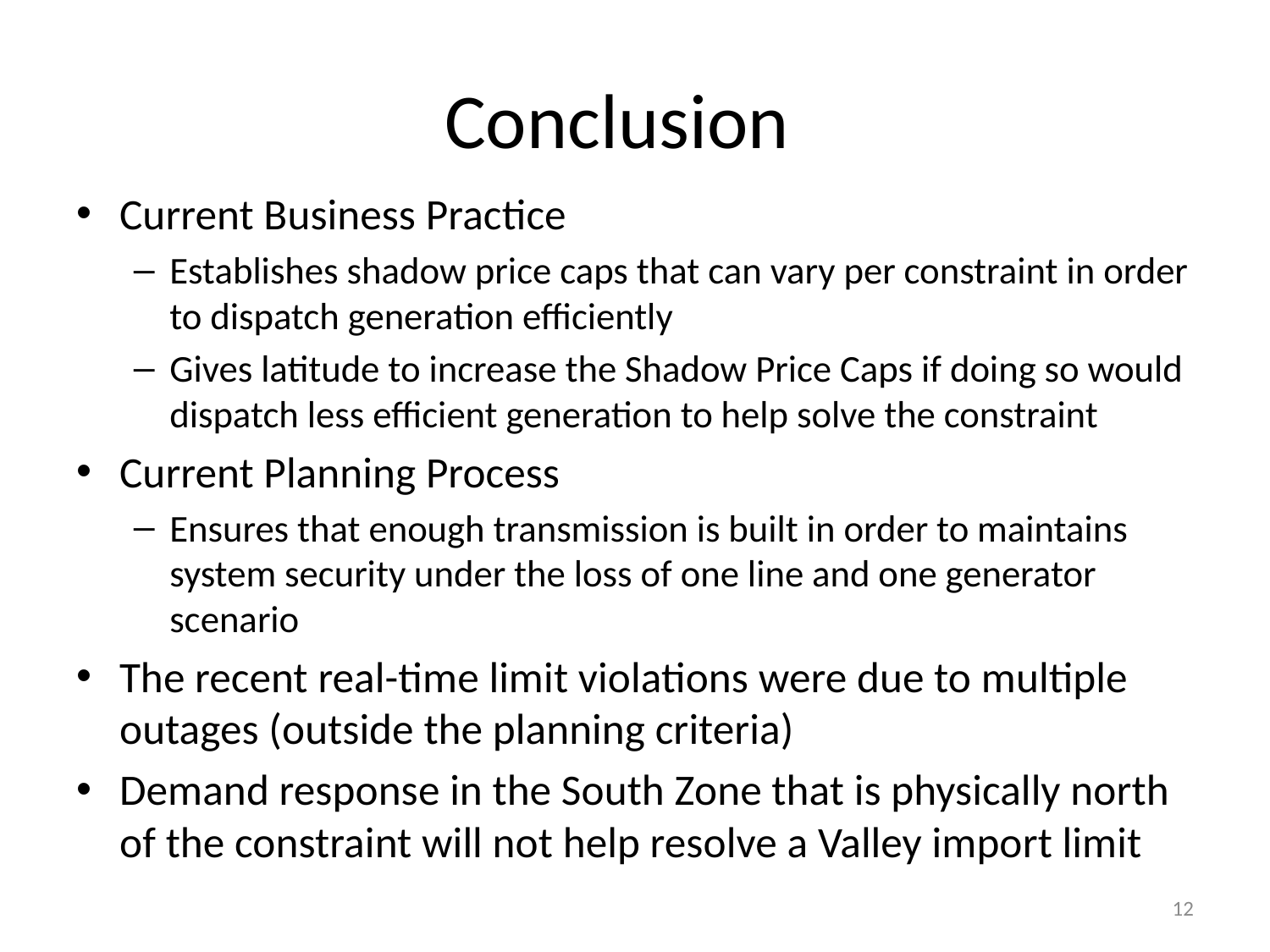

# Conclusion
Current Business Practice
Establishes shadow price caps that can vary per constraint in order to dispatch generation efficiently
Gives latitude to increase the Shadow Price Caps if doing so would dispatch less efficient generation to help solve the constraint
Current Planning Process
Ensures that enough transmission is built in order to maintains system security under the loss of one line and one generator scenario
The recent real-time limit violations were due to multiple outages (outside the planning criteria)
Demand response in the South Zone that is physically north of the constraint will not help resolve a Valley import limit

12